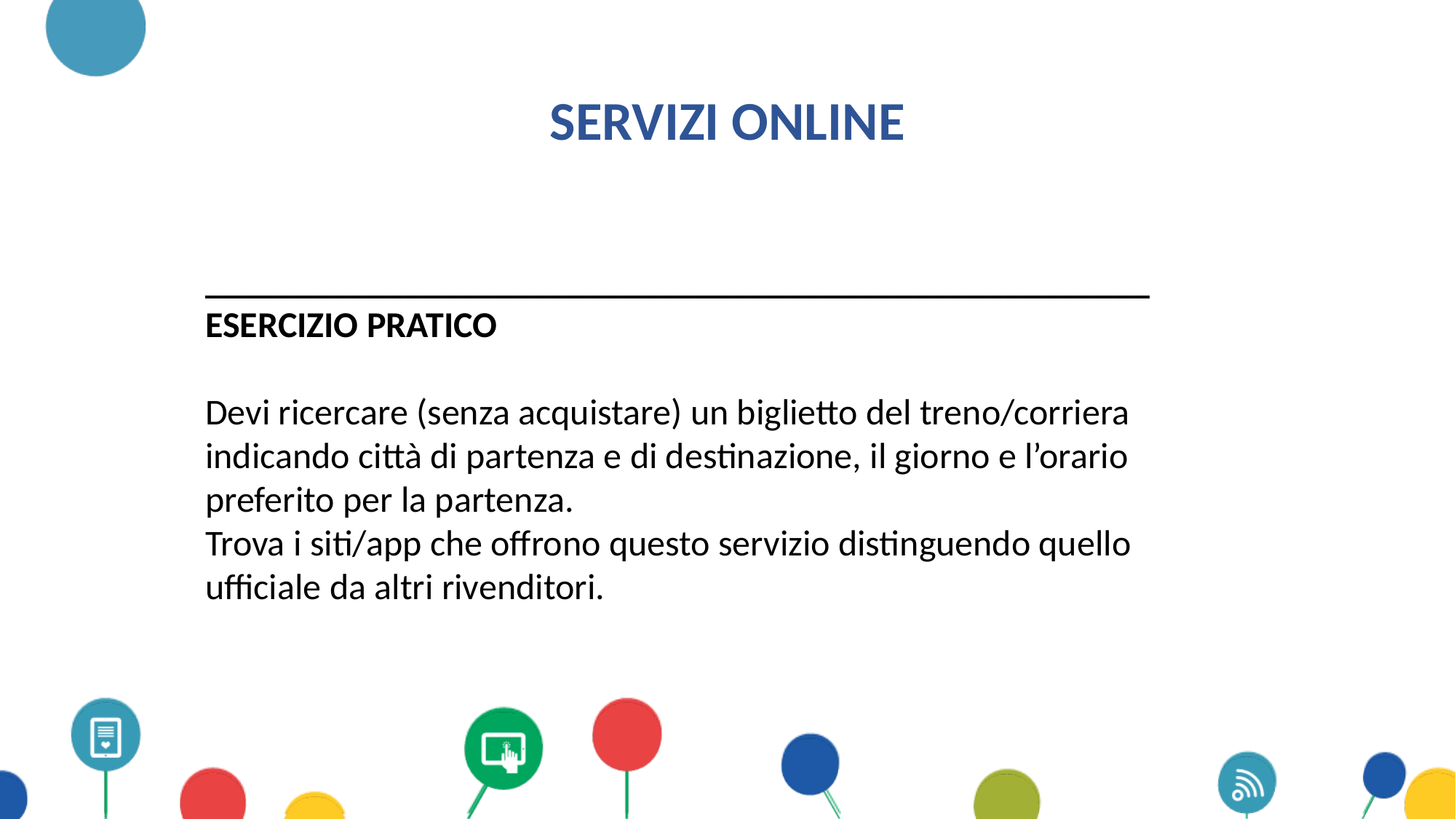

# Servizi online
____________________________________________________
ESERCIZIO PRATICO

Devi ricercare (senza acquistare) un biglietto del treno/corriera indicando città di partenza e di destinazione, il giorno e l’orario preferito per la partenza.
Trova i siti/app che offrono questo servizio distinguendo quello ufficiale da altri rivenditori.